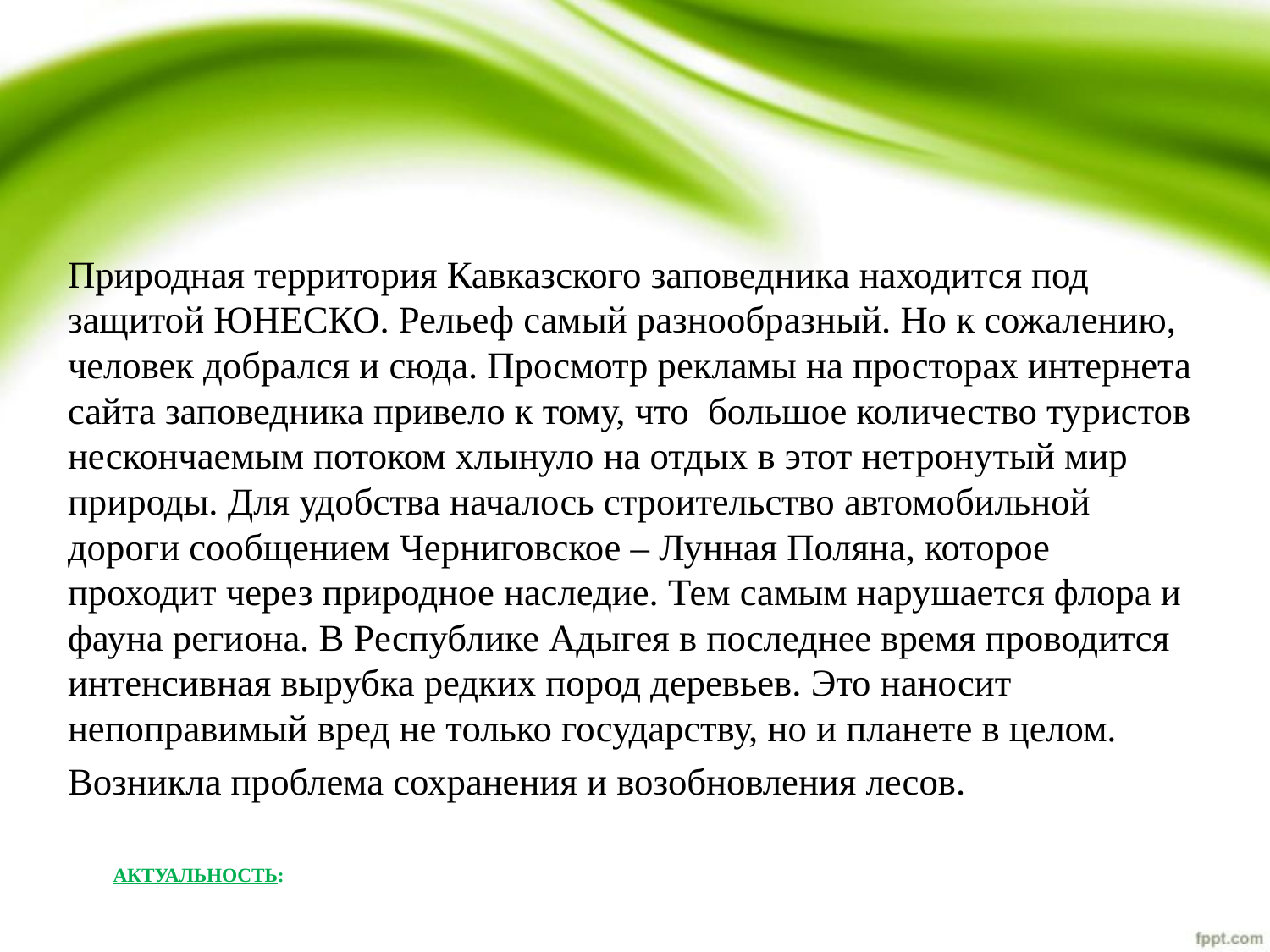

Природная территория Кавказского заповедника находится под защитой ЮНЕСКО. Рельеф самый разнообразный. Но к сожалению, человек добрался и сюда. Просмотр рекламы на просторах интернета сайта заповедника привело к тому, что  большое количество туристов нескончаемым потоком хлынуло на отдых в этот нетронутый мир природы. Для удобства началось строительство автомобильной дороги сообщением Черниговское – Лунная Поляна, которое проходит через природное наследие. Тем самым нарушается флора и фауна региона. В Республике Адыгея в последнее время проводится интенсивная вырубка редких пород деревьев. Это наносит непоправимый вред не только государству, но и планете в целом.
Возникла проблема сохранения и возобновления лесов.

# Актуальность: